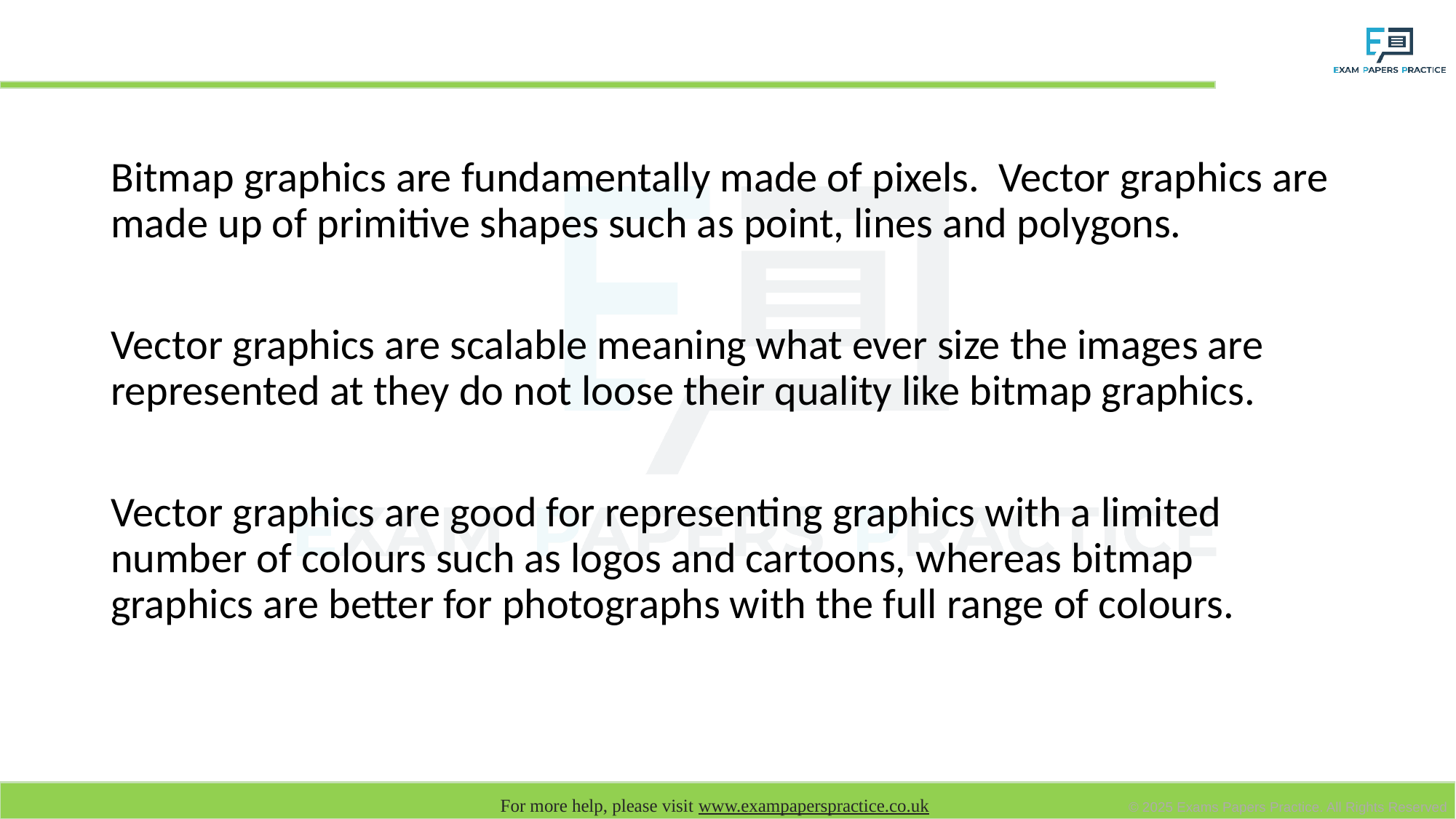

# Difference between vector and bitmap graphics
Bitmap graphics are fundamentally made of pixels.  Vector graphics are made up of primitive shapes such as point, lines and polygons.

Vector graphics are scalable meaning what ever size the images are represented at they do not loose their quality like bitmap graphics.

Vector graphics are good for representing graphics with a limited number of colours such as logos and cartoons, whereas bitmap graphics are better for photographs with the full range of colours.